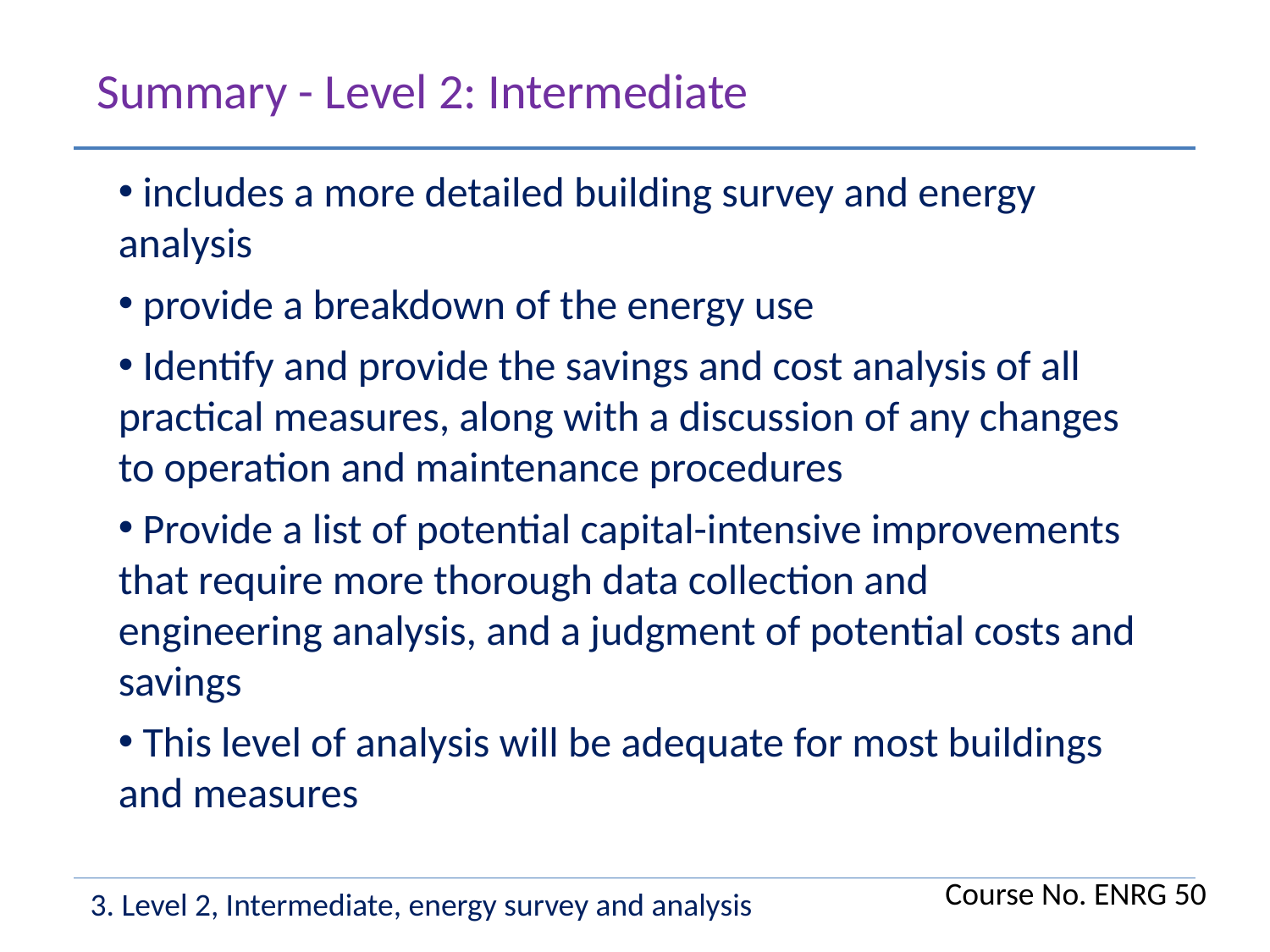

Summary - Level 2: Intermediate
 includes a more detailed building survey and energy analysis
 provide a breakdown of the energy use
 Identify and provide the savings and cost analysis of all practical measures, along with a discussion of any changes to operation and maintenance procedures
 Provide a list of potential capital-intensive improvements that require more thorough data collection and engineering analysis, and a judgment of potential costs and savings
 This level of analysis will be adequate for most buildings and measures
Course No. ENRG 50
3. Level 2, Intermediate, energy survey and analysis